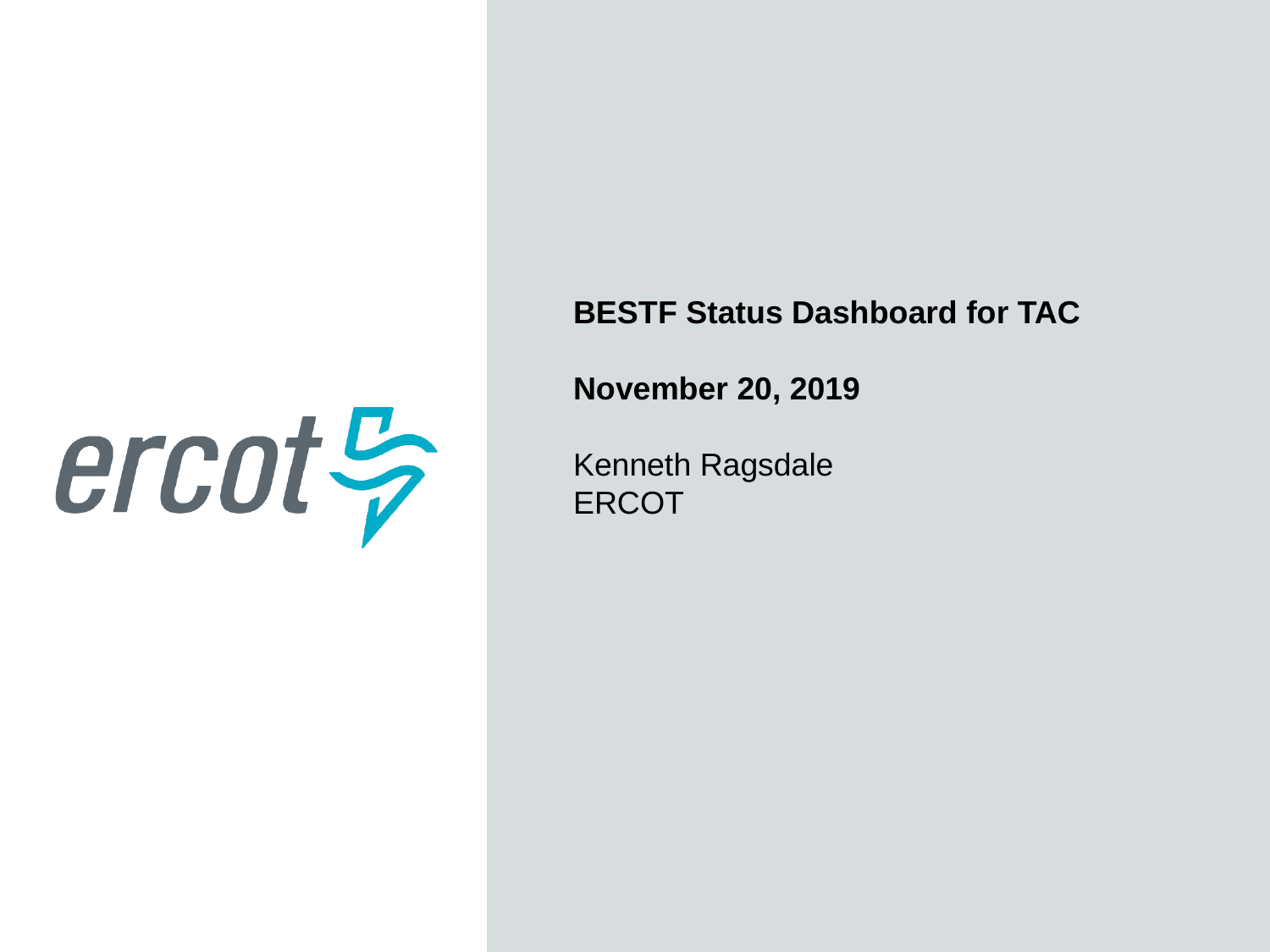

BESTF Status Dashboard for TAC

November 20, 2019

Kenneth Ragsdale
ERCOT